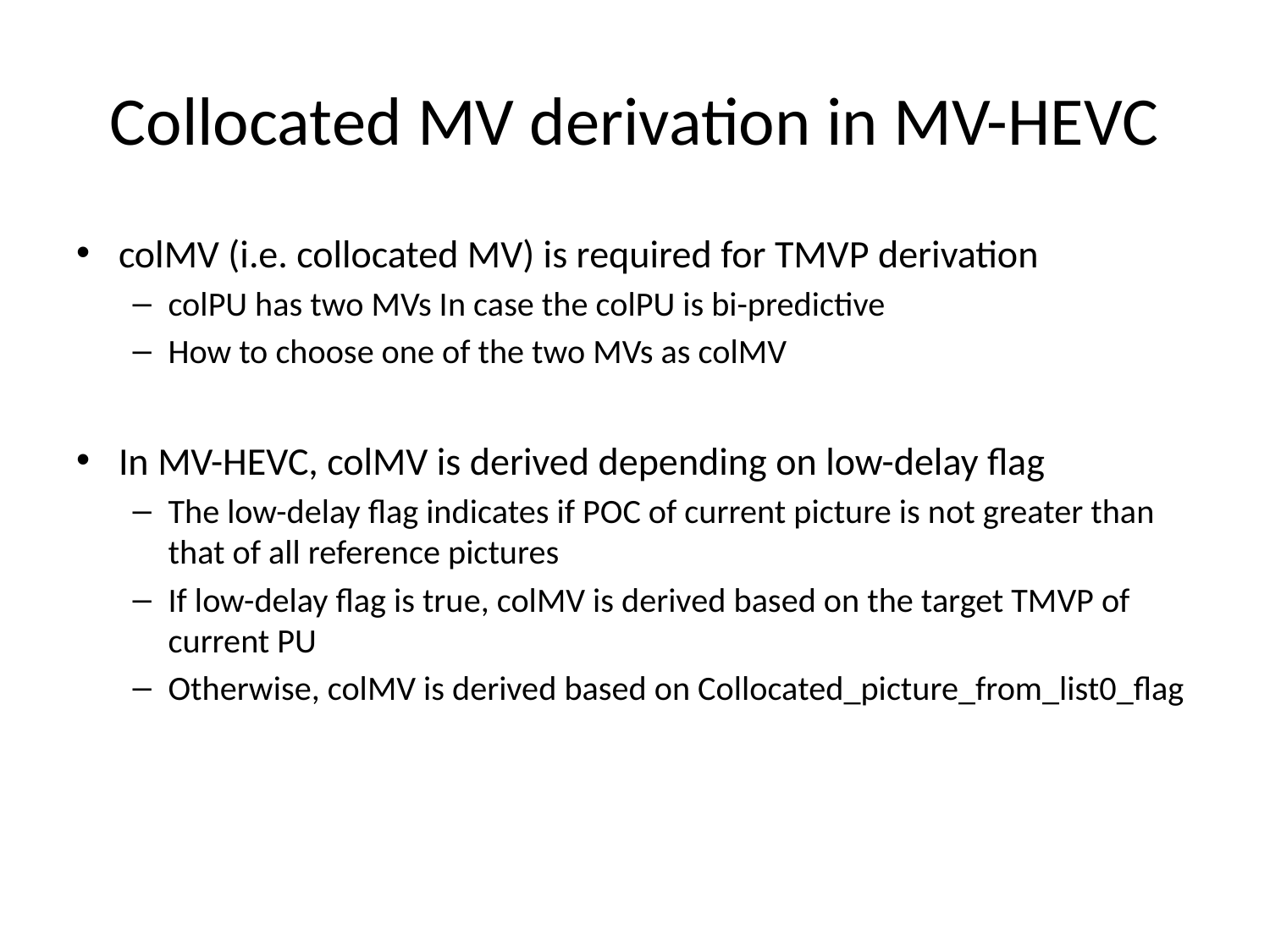

# Collocated MV derivation in MV-HEVC
colMV (i.e. collocated MV) is required for TMVP derivation
colPU has two MVs In case the colPU is bi-predictive
How to choose one of the two MVs as colMV

In MV-HEVC, colMV is derived depending on low-delay flag
The low-delay flag indicates if POC of current picture is not greater than that of all reference pictures
If low-delay flag is true, colMV is derived based on the target TMVP of current PU
Otherwise, colMV is derived based on Collocated_picture_from_list0_flag